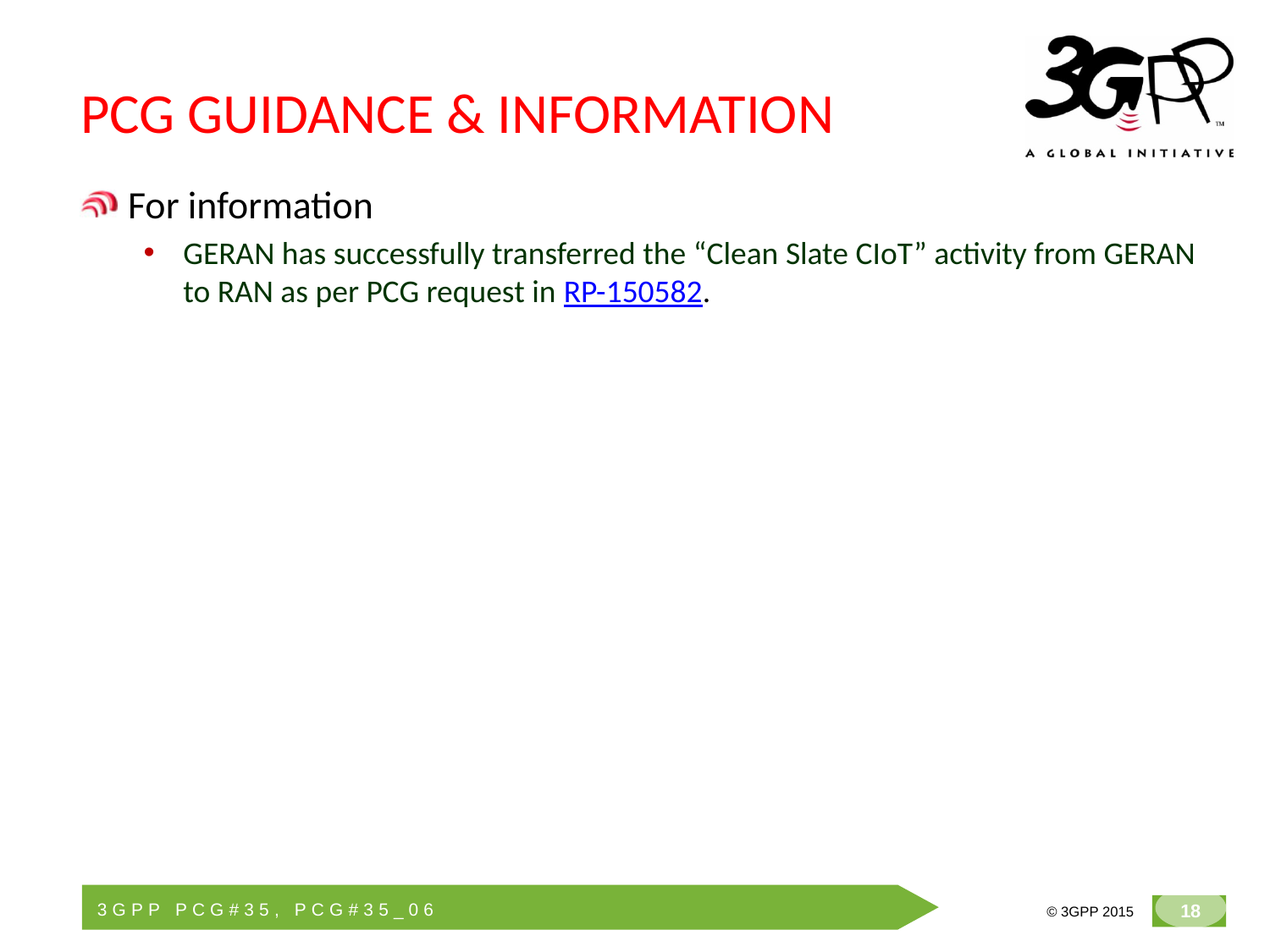

# PCG GUIDANCE & INFORMATION
For information
GERAN has successfully transferred the “Clean Slate CIoT” activity from GERAN to RAN as per PCG request in RP-150582.